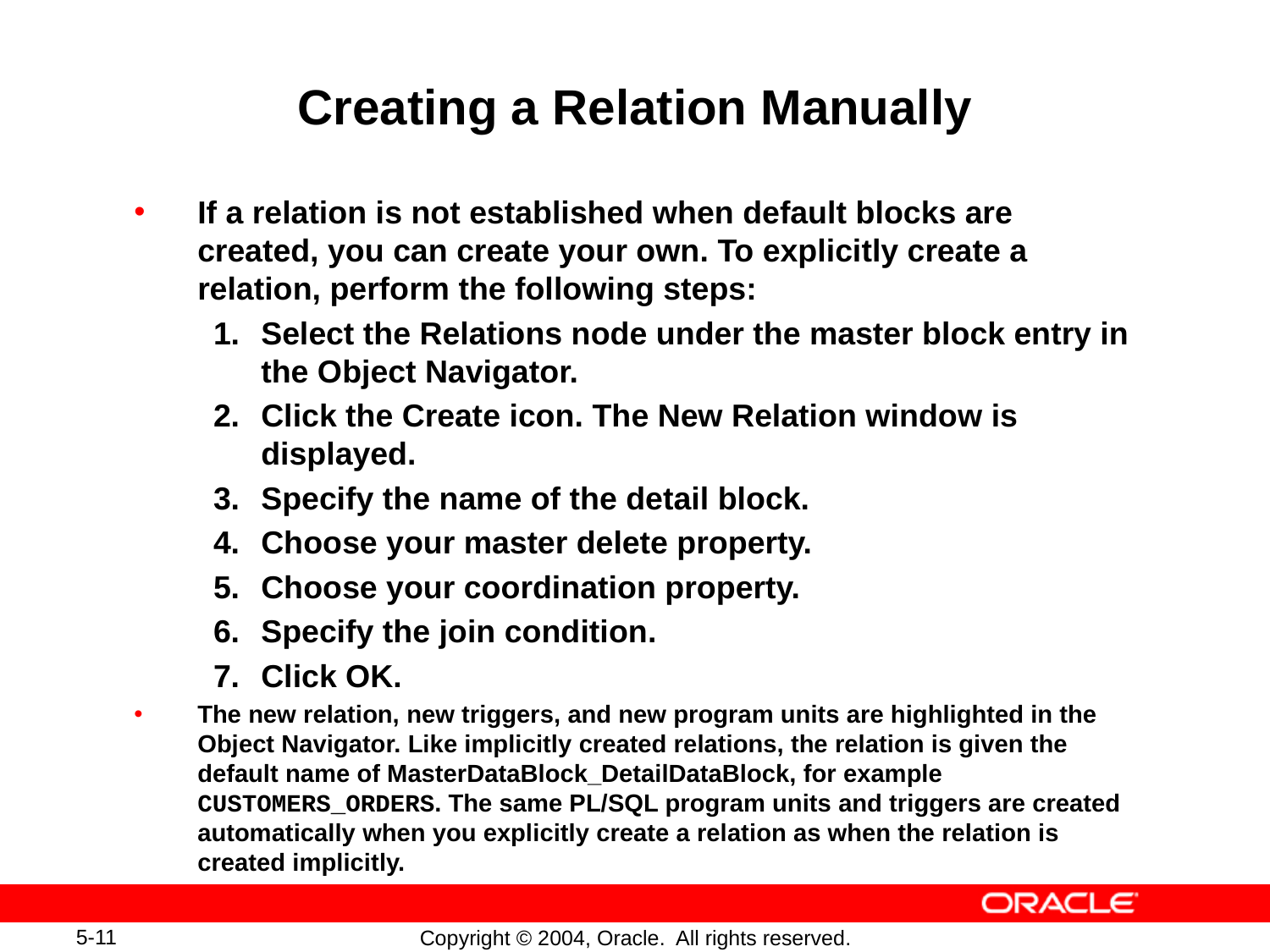

# Creating a Relation Manually
If a relation is not established when default blocks are created, you can create your own. To explicitly create a relation, perform the following steps:
1.	Select the Relations node under the master block entry in the Object Navigator.
2.	Click the Create icon. The New Relation window is displayed.
3.	Specify the name of the detail block.
4.	Choose your master delete property.
5.	Choose your coordination property.
6.	Specify the join condition.
7.	Click OK.
The new relation, new triggers, and new program units are highlighted in the Object Navigator. Like implicitly created relations, the relation is given the default name of MasterDataBlock_DetailDataBlock, for example CUSTOMERS_ORDERS. The same PL/SQL program units and triggers are created automatically when you explicitly create a relation as when the relation is created implicitly.